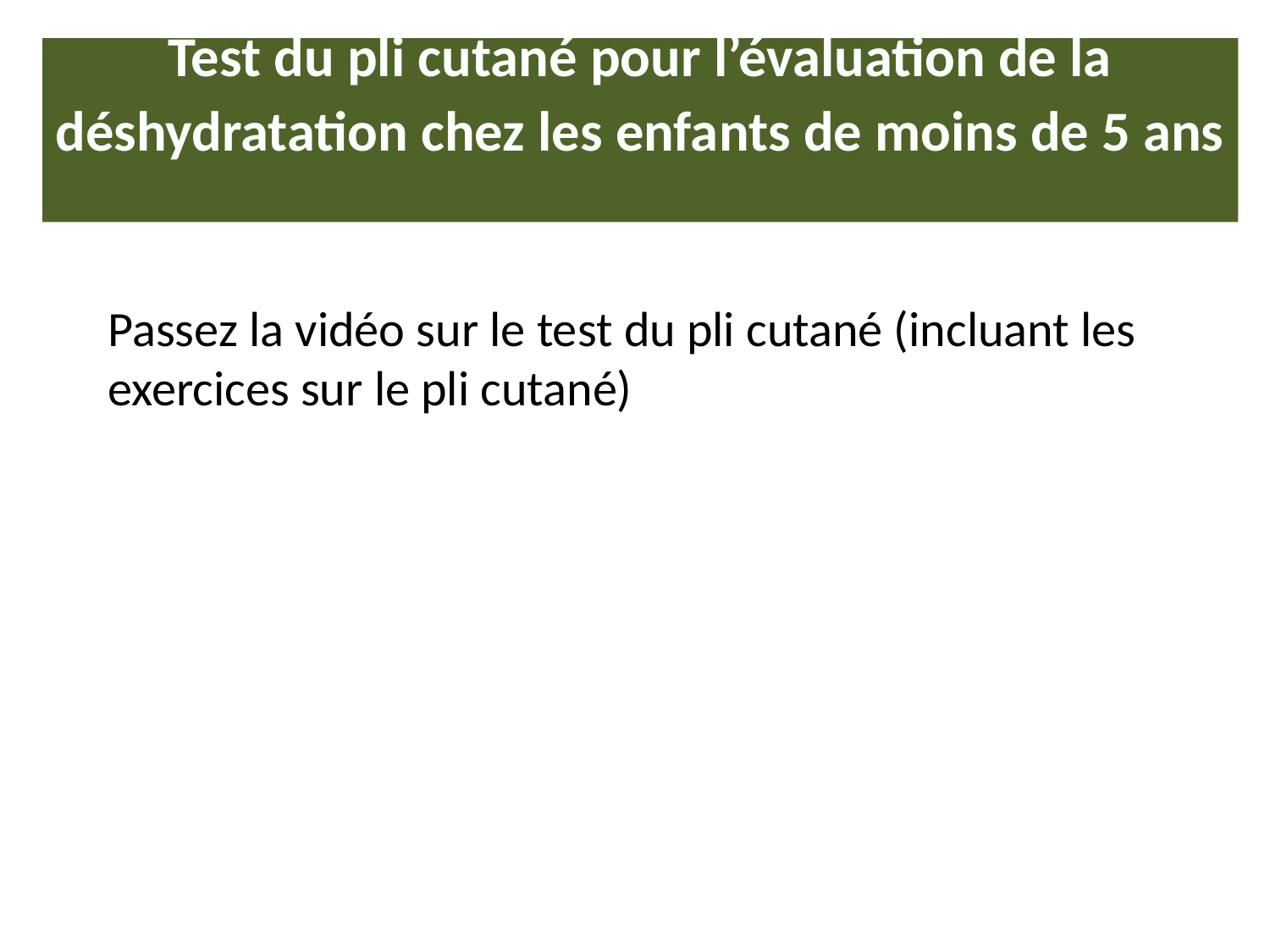

# Test du pli cutané pour l’évaluation de la déshydratation chez les enfants de moins de 5 ans

Passez la vidéo sur le test du pli cutané (incluant les exercices sur le pli cutané)